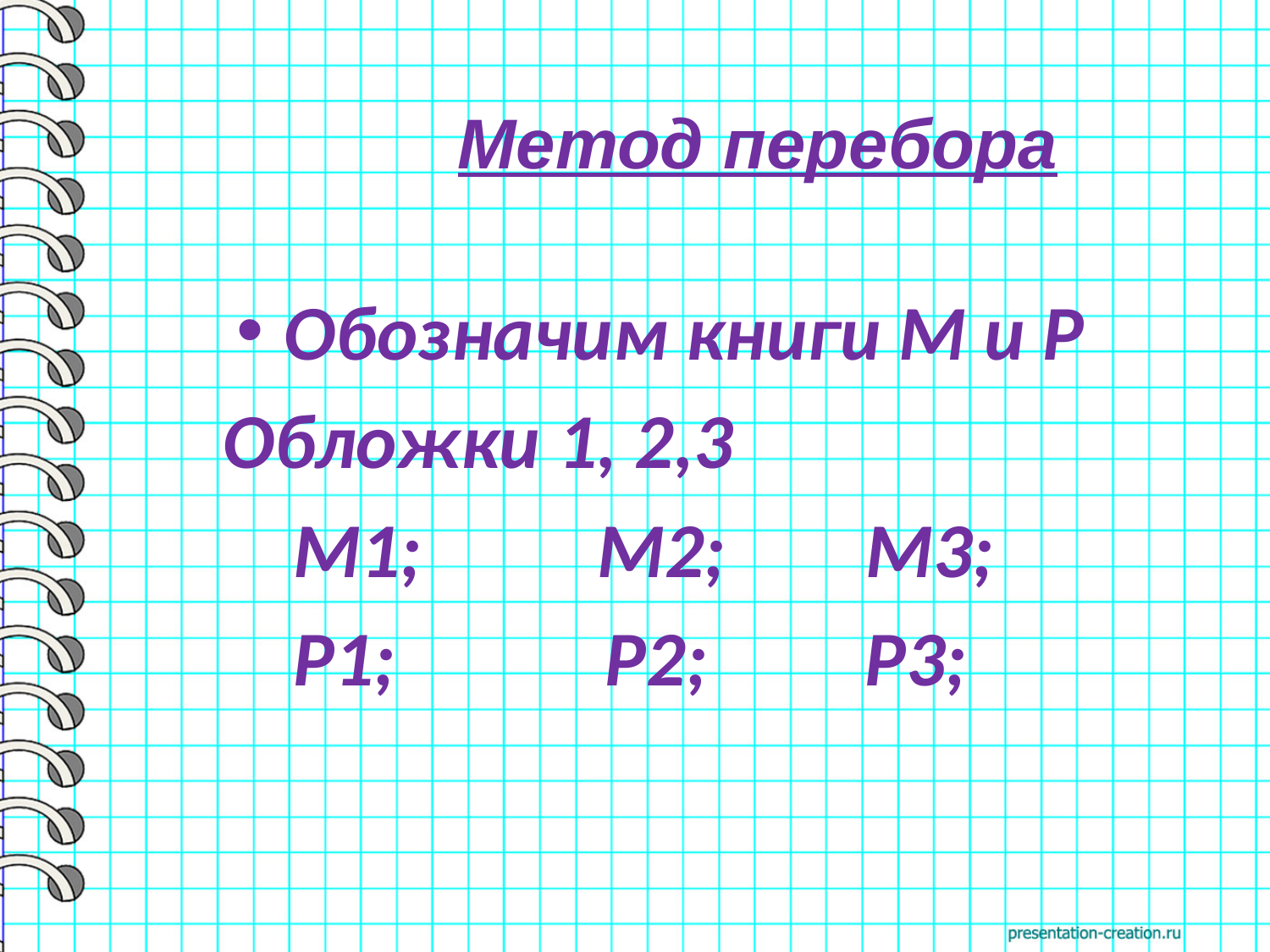

Метод перебора
Обозначим книги М и Р
      Обложки 1, 2,3
          М1;          М2;        М3;
          Р1;            Р2;         Р3;